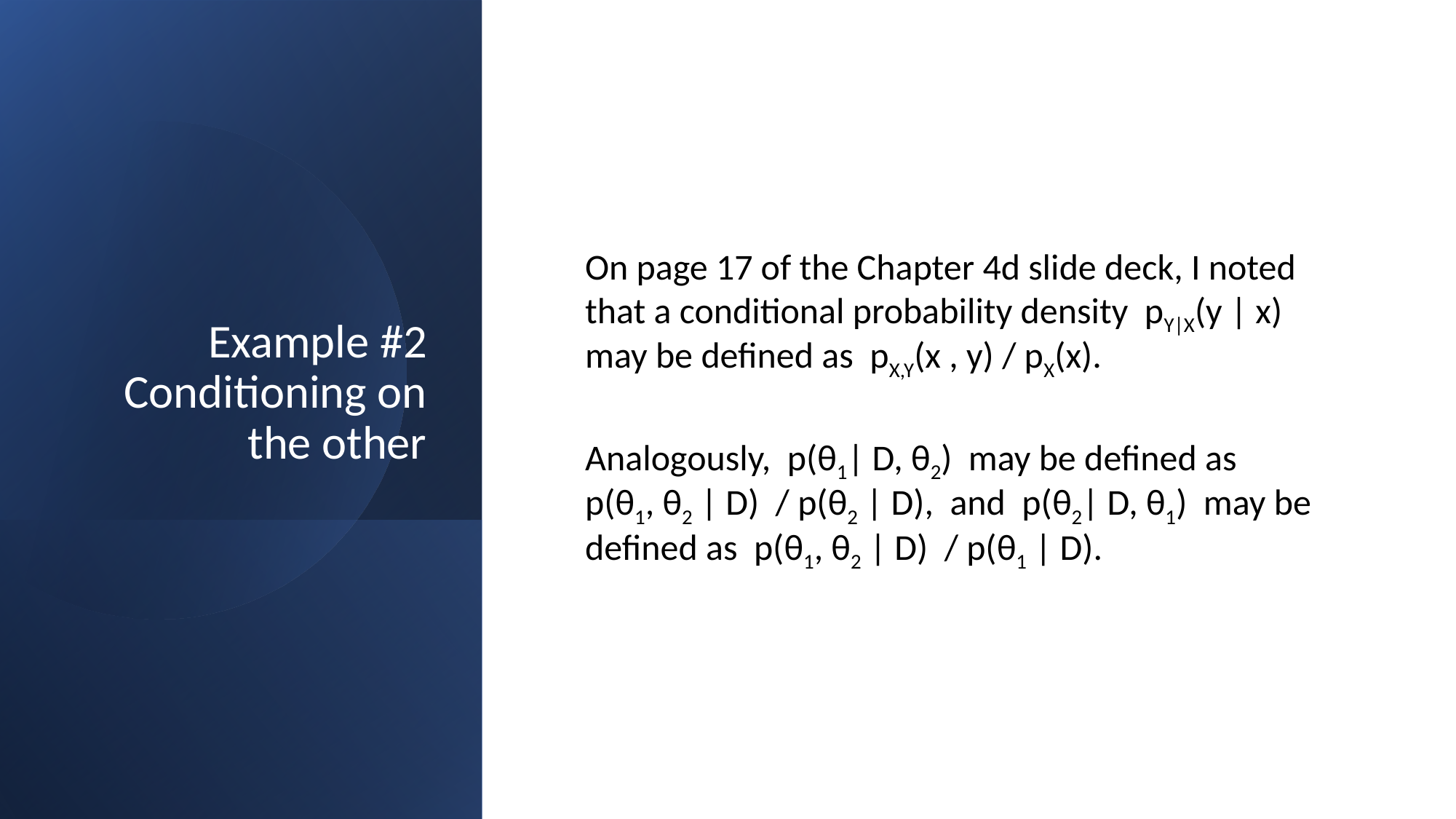

# Example #2 Conditioning on the other
On page 17 of the Chapter 4d slide deck, I noted that a conditional probability density  pY|X(y | x)  may be defined as  pX,Y(x , y) / pX(x).

Analogously,  p(θ1| D, θ2)  may be defined as      p(θ1, θ2 | D)  / p(θ2 | D),  and  p(θ2| D, θ1)  may be defined as  p(θ1, θ2 | D)  / p(θ1 | D).